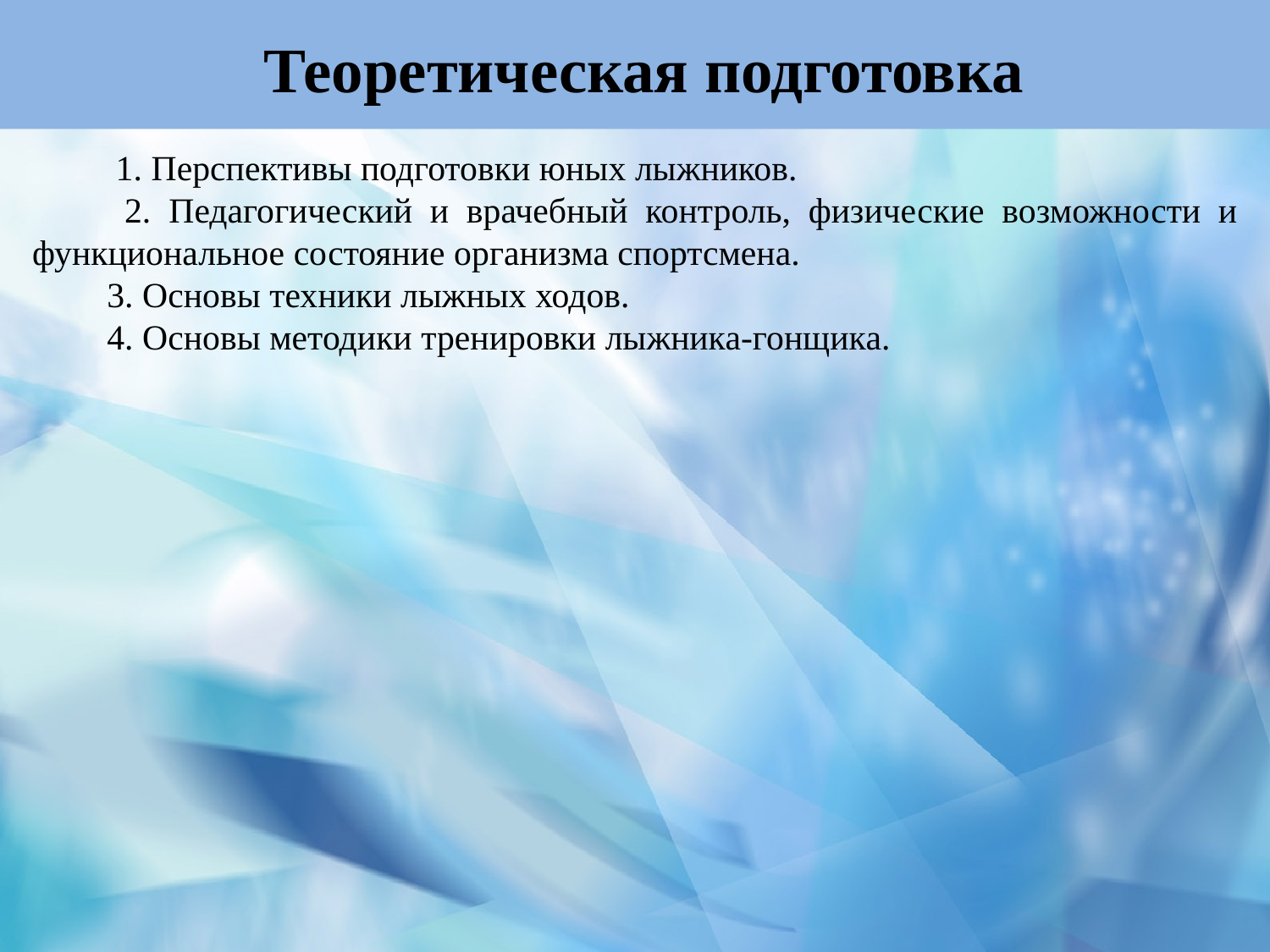

# Теоретическая подготовка
 1. Перспективы подготовки юных лыжников.
 2. Педагогический и врачебный контроль, физические возможности и функциональное состояние организма спортсмена.
3. Основы техники лыжных ходов.
4. Основы методики тренировки лыжника-гонщика.